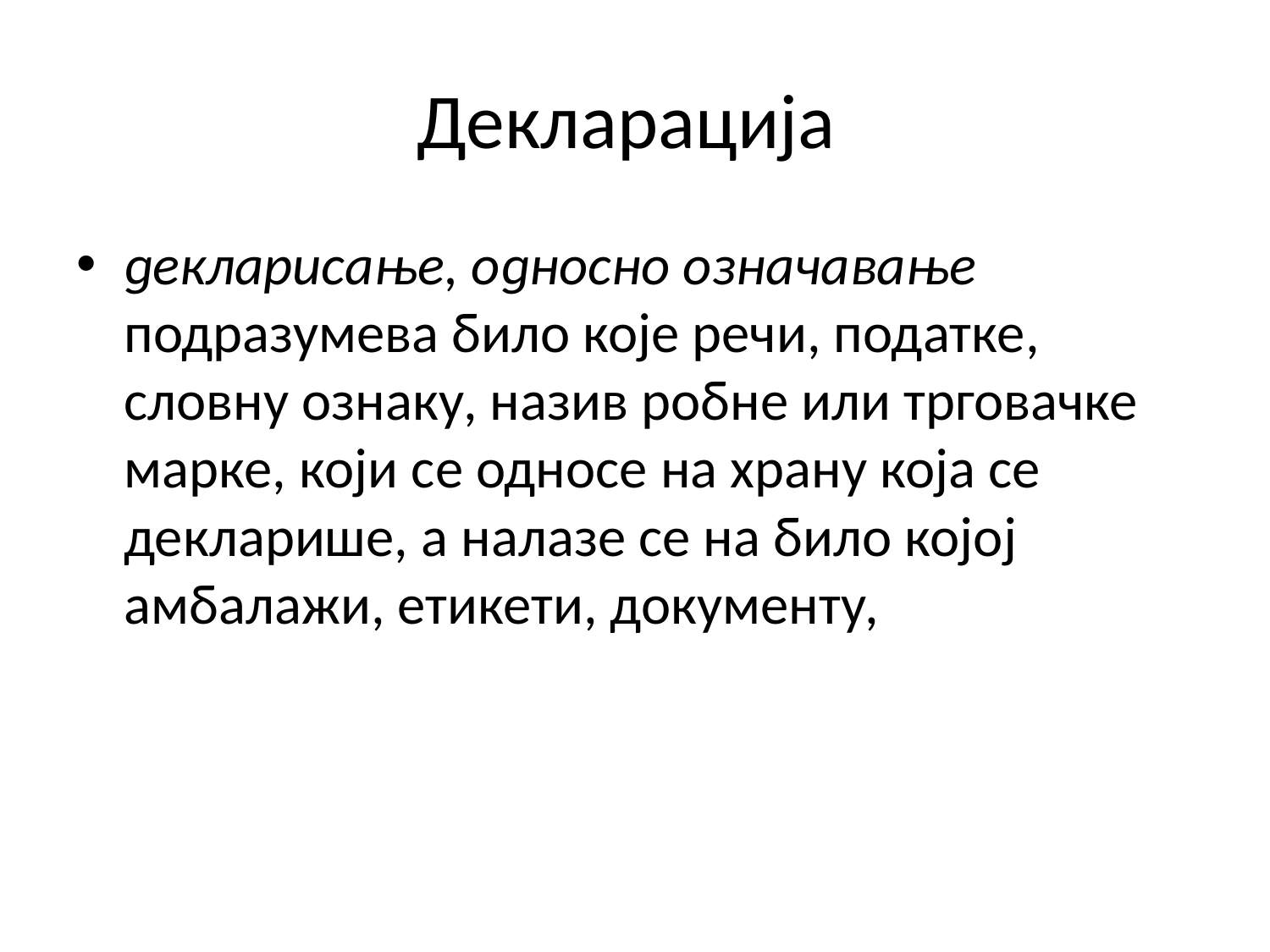

# Декларација
декларисање, односно означавање подразумева било које речи, податке, словну ознаку, назив робне или трговачке марке, који се односе на храну која се декларише, а налазе се на било којој амбалажи, етикети, документу,